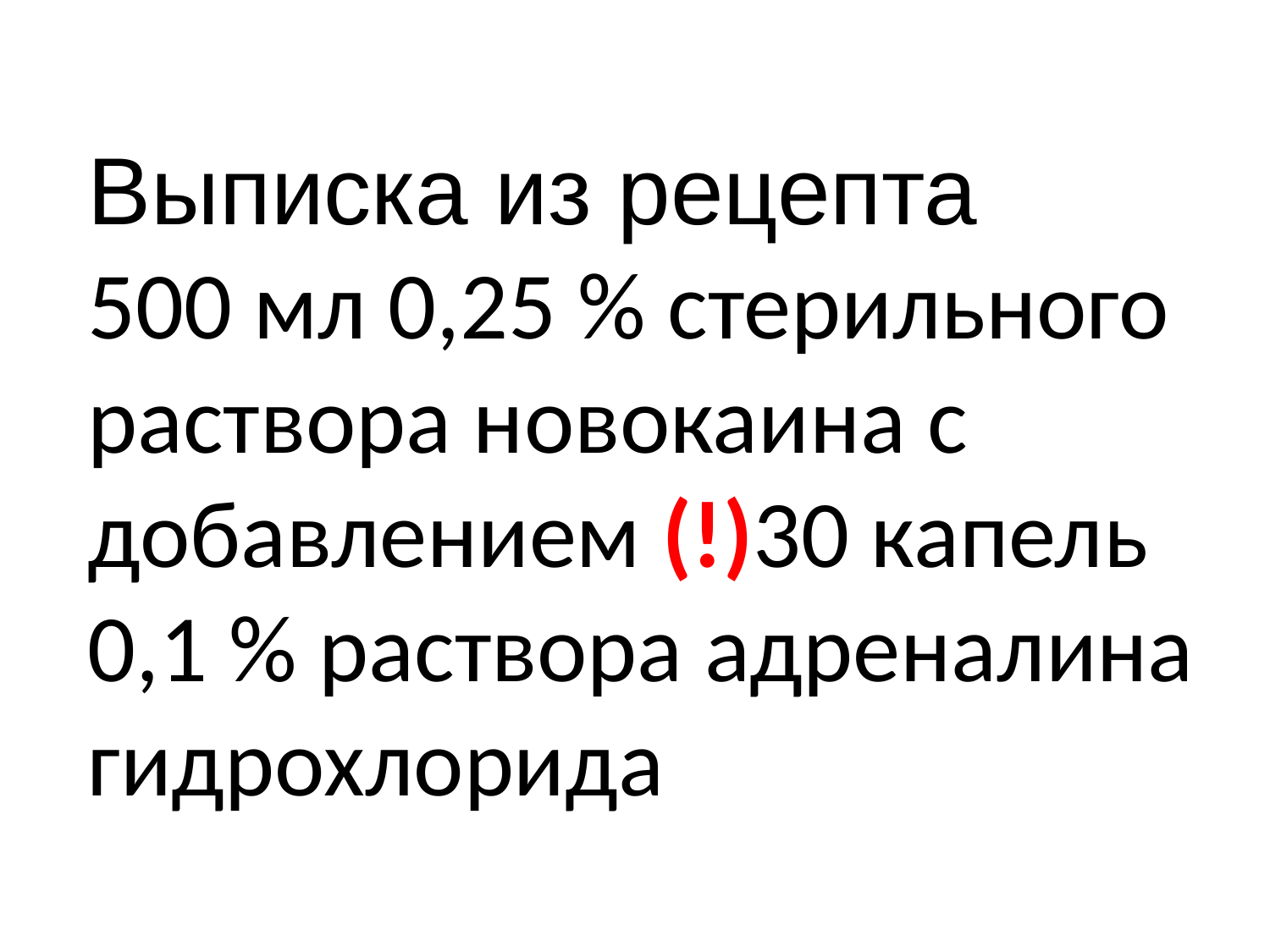

Выписка из рецепта
500 мл 0,25 % стерильного раствора новокаина с добавлением (!)30 капель 0,1 % раствора адреналина гидрохлорида